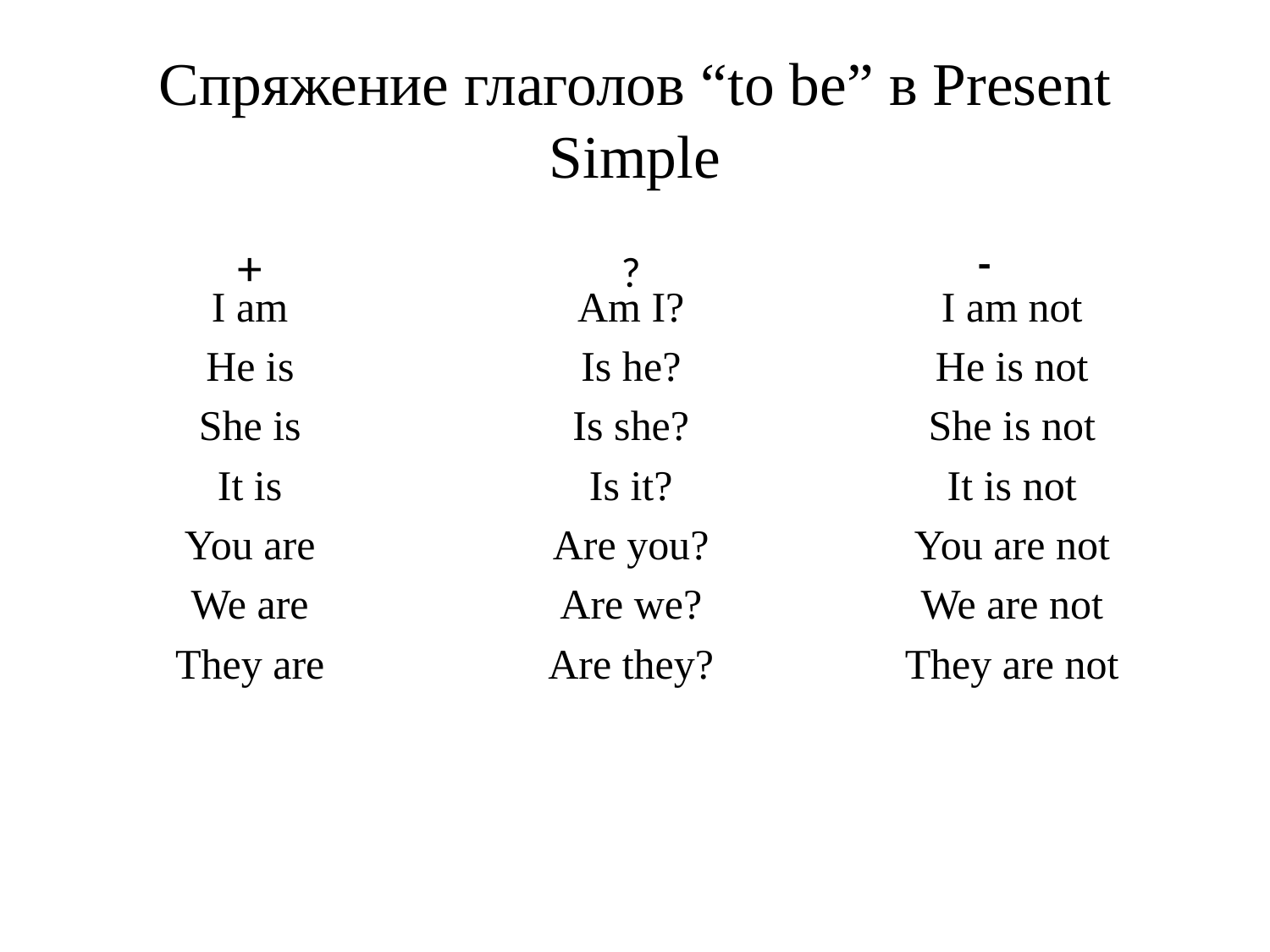

# Спряжение глаголов “to be” в Present Simple
+
-
?
| I am | Am I? | I am not |
| --- | --- | --- |
| He is | Is he? | He is not |
| She is | Is she? | She is not |
| It is | Is it? | It is not |
| You are | Are you? | You are not |
| We are | Are we? | We are not |
| They are | Are they? | They are not |